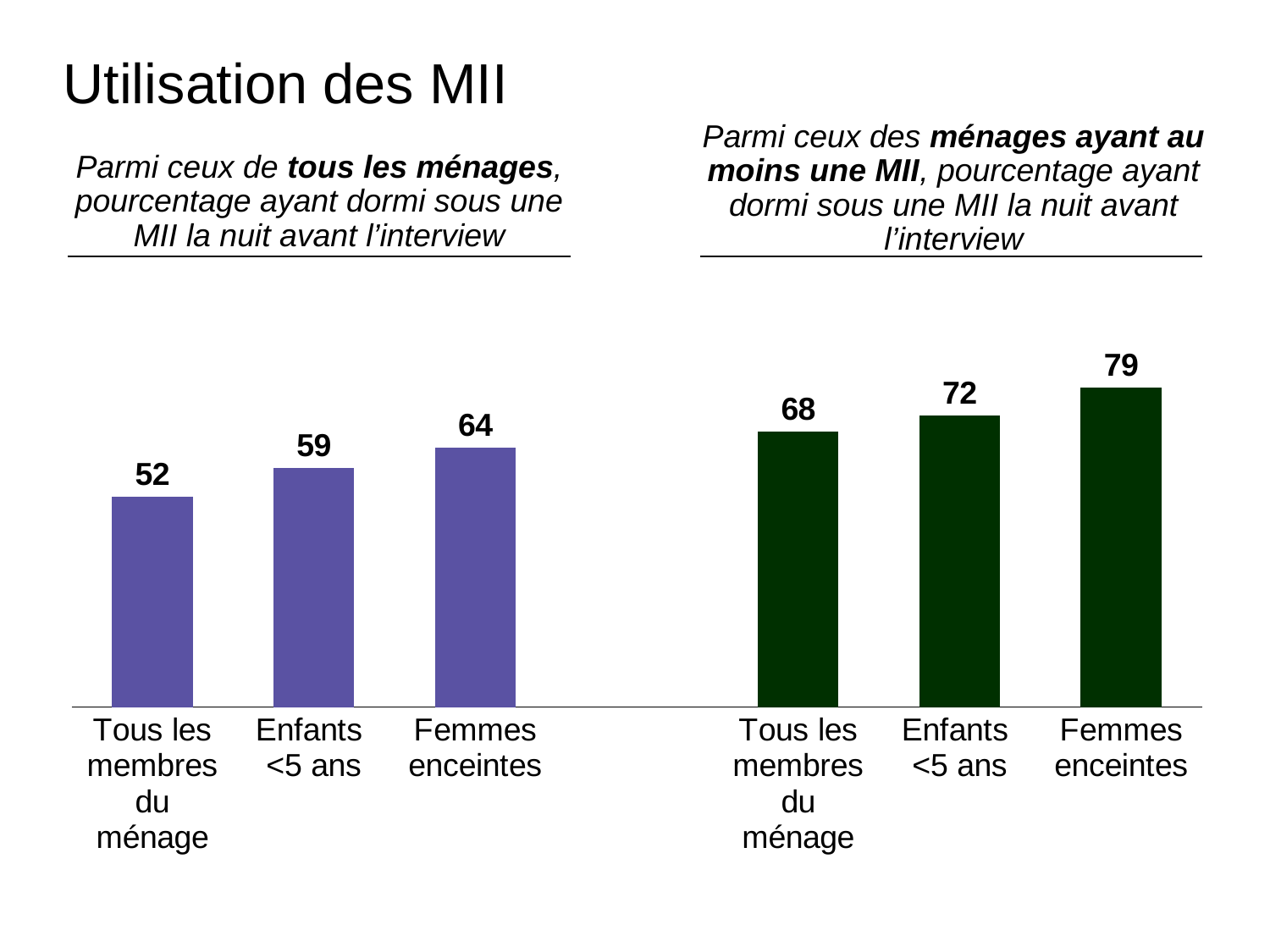

# Utilisation des MII
Parmi ceux des ménages ayant au moins une MII, pourcentage ayant dormi sous une MII la nuit avant l’interview
Parmi ceux de tous les ménages, pourcentage ayant dormi sous une MII la nuit avant l’interview

### Chart

| Category | Tous les membres du ménage |
|---|---|
| Tous les membres du ménage | 52.0 |
| Enfants
<5 ans | 59.0 |
| Femmes enceintes | 64.0 |
|  | None |
| Tous les membres du ménage | 68.0 |
| Enfants
<5 ans | 72.0 |
| Femmes enceintes | 79.0 |